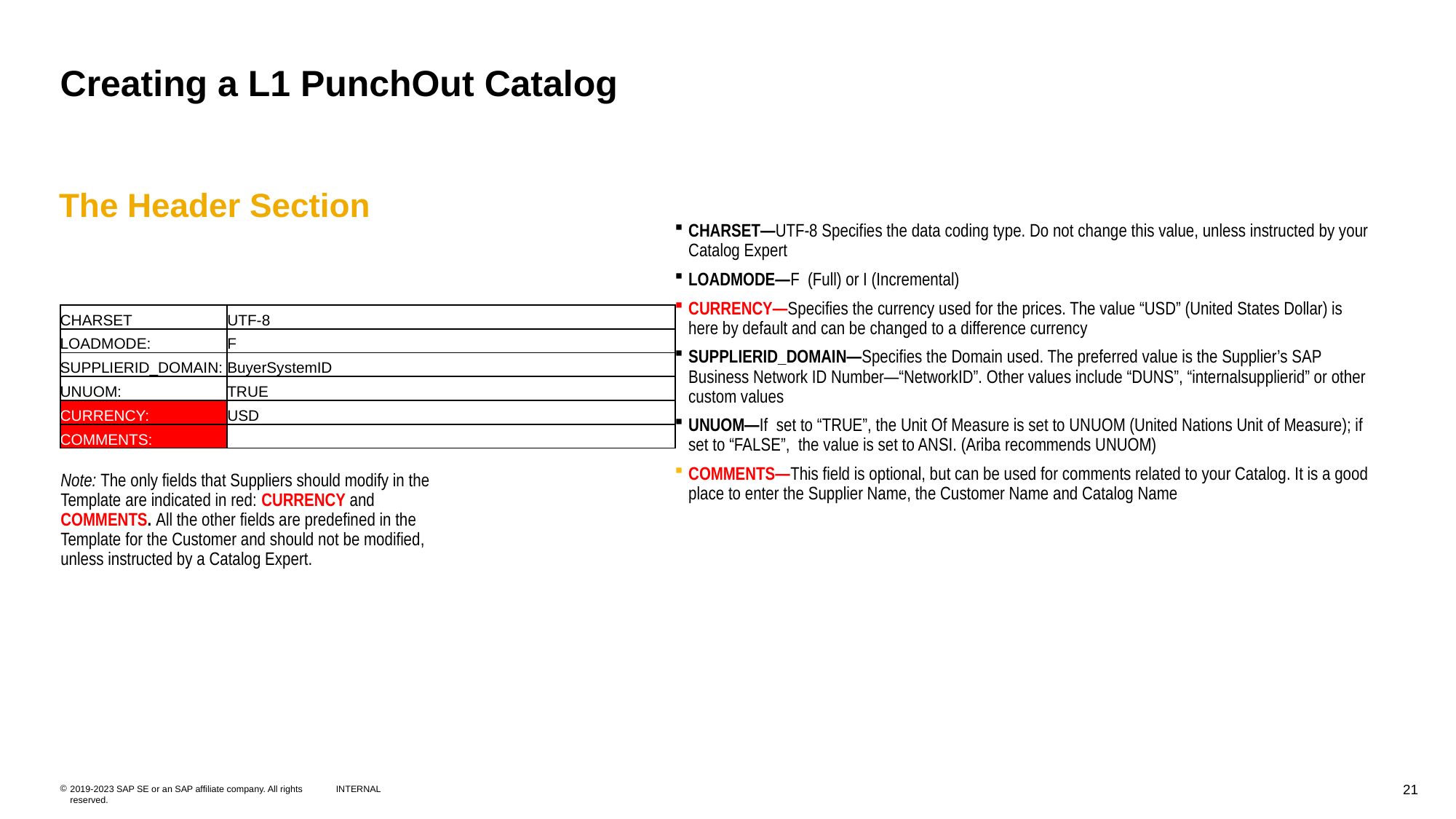

# Creating a L1 PunchOut Catalog
The Header Section
CHARSET—UTF-8 Specifies the data coding type. Do not change this value, unless instructed by your Catalog Expert
LOADMODE—F  (Full) or I (Incremental)
CURRENCY—Specifies the currency used for the prices. The value “USD” (United States Dollar) is here by default and can be changed to a difference currency
SUPPLIERID_DOMAIN—Specifies the Domain used. The preferred value is the Supplier’s SAP Business Network ID Number—“NetworkID”. Other values include “DUNS”, “internalsupplierid” or other custom values
UNUOM—If  set to “TRUE”, the Unit Of Measure is set to UNUOM (United Nations Unit of Measure); if set to “FALSE”,  the value is set to ANSI. (Ariba recommends UNUOM)
COMMENTS—This field is optional, but can be used for comments related to your Catalog. It is a good place to enter the Supplier Name, the Customer Name and Catalog Name

| CHARSET | UTF-8 |
| --- | --- |
| LOADMODE: | F |
| SUPPLIERID\_DOMAIN: | BuyerSystemID |
| UNUOM: | TRUE |
| CURRENCY: | USD |
| COMMENTS: |  |
Note: The only fields that Suppliers should modify in the Template are indicated in red: CURRENCY and COMMENTS. All the other fields are predefined in the Template for the Customer and should not be modified, unless instructed by a Catalog Expert.